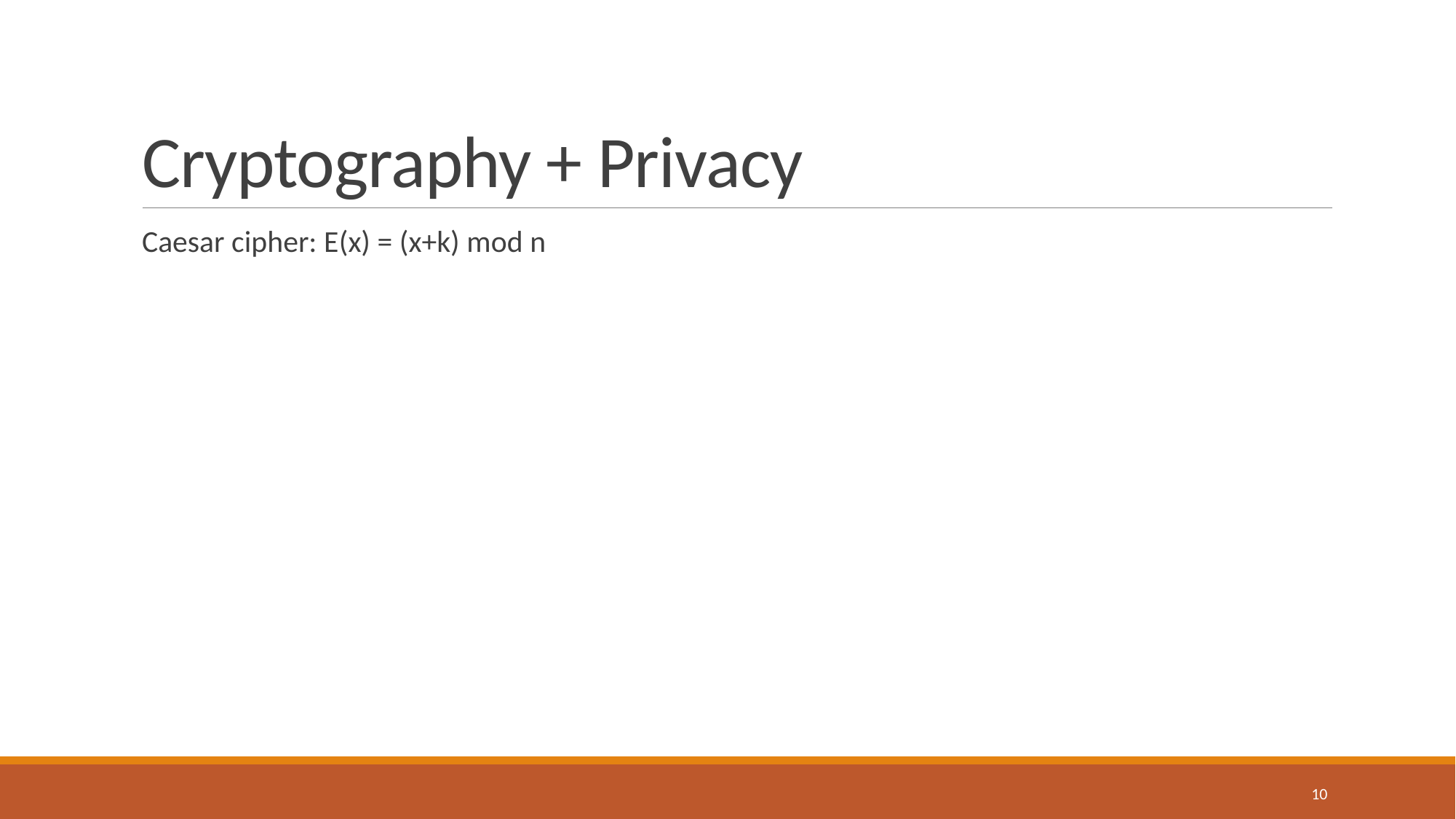

# Cryptography + Privacy
Caesar cipher: E(x) = (x+k) mod n

10